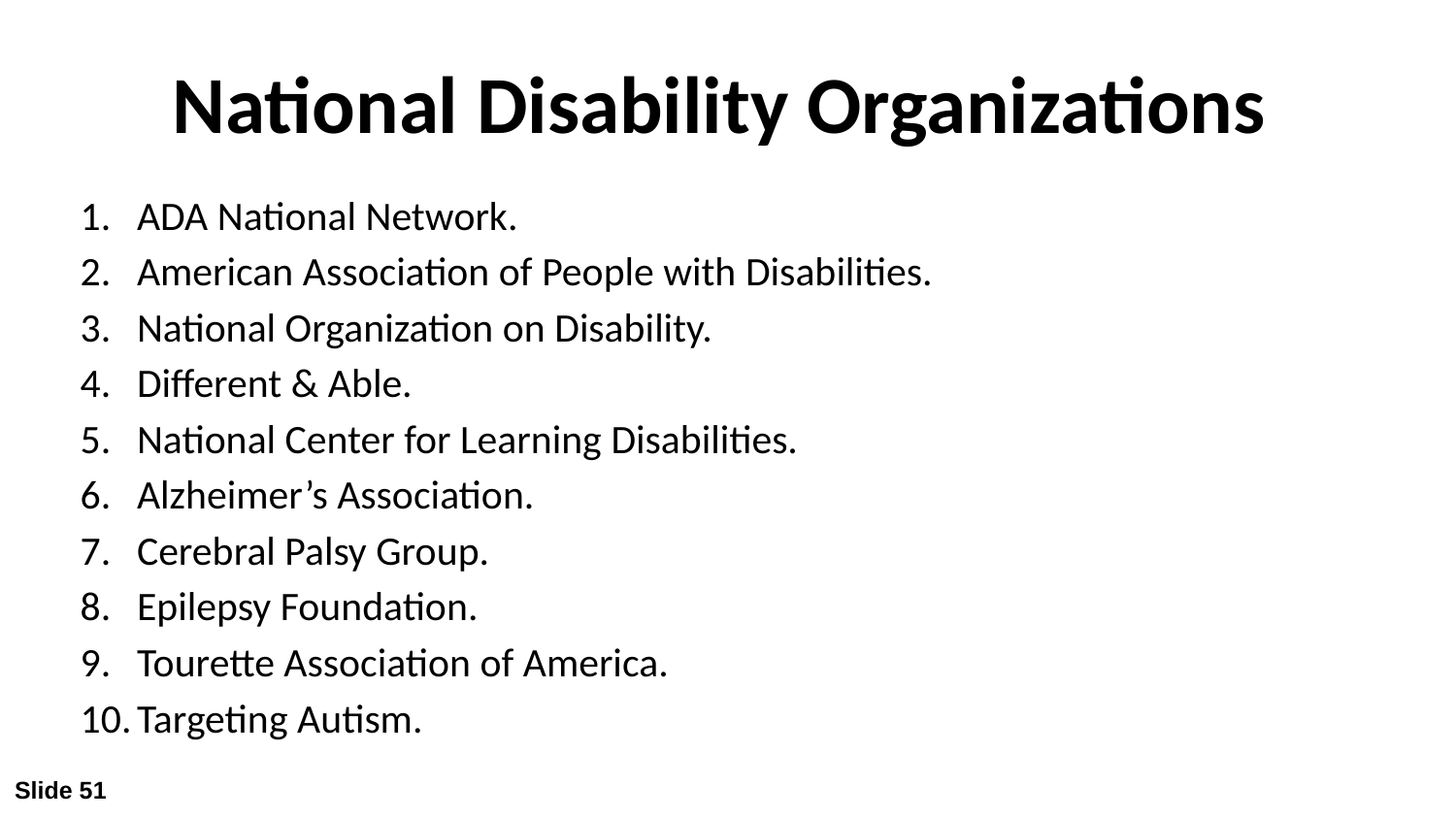

# National Disability Organizations
ADA National Network.
American Association of People with Disabilities.
National Organization on Disability.
Different & Able.
National Center for Learning Disabilities.
Alzheimer’s Association.
Cerebral Palsy Group.
Epilepsy Foundation.
Tourette Association of America.
Targeting Autism.
Slide 51